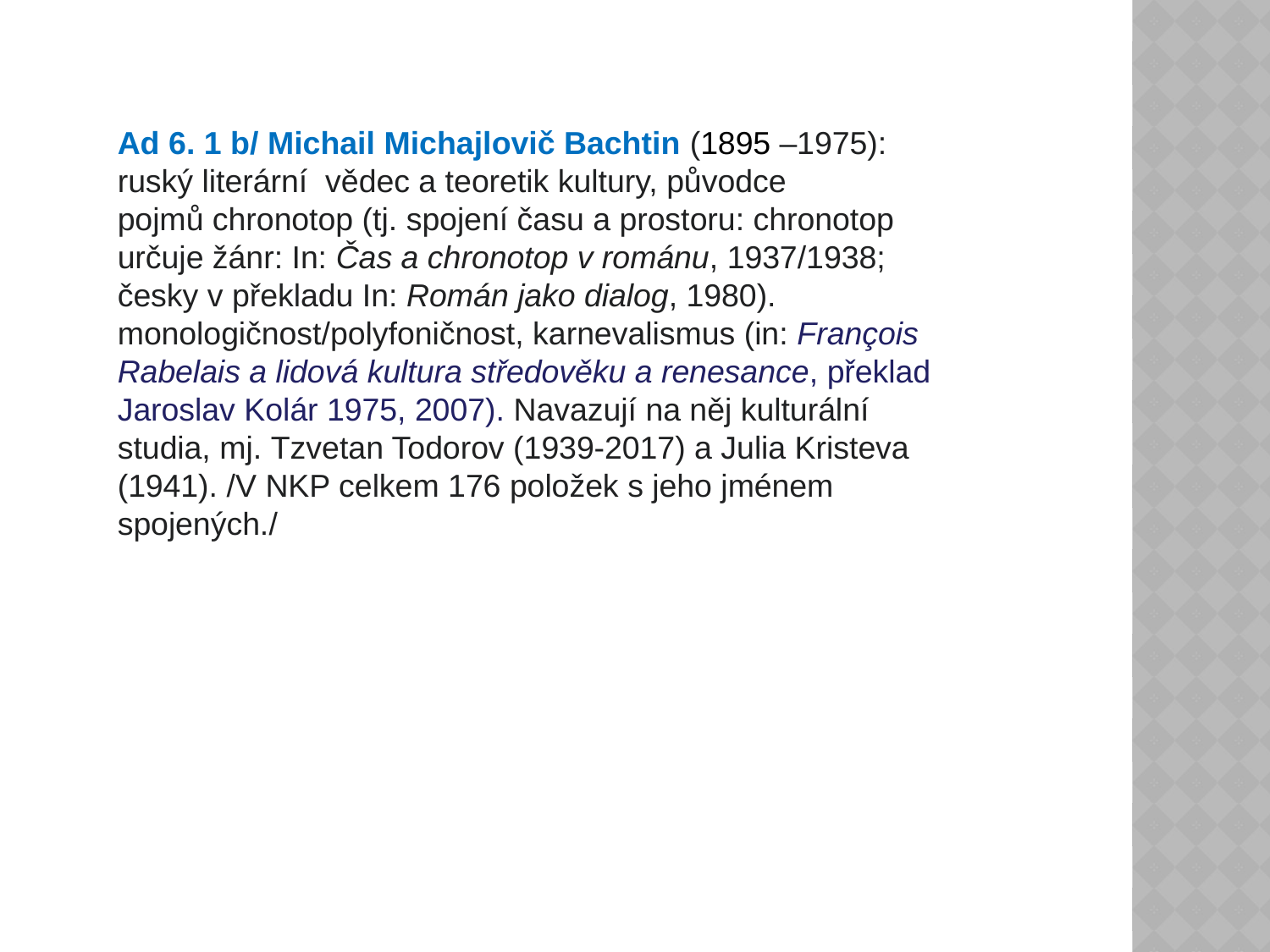

Ad 6. 1 b/ Michail Michajlovič Bachtin (1895 –1975): ruský literární  vědec a teoretik kultury, původce pojmů chronotop (tj. spojení času a prostoru: chronotop určuje žánr: In: Čas a chronotop v románu, 1937/1938; česky v překladu In: Román jako dialog, 1980).  monologičnost/polyfoničnost, karnevalismus (in: François Rabelais a lidová kultura středověku a renesance, překlad Jaroslav Kolár 1975, 2007). Navazují na něj kulturální studia, mj. Tzvetan Todorov (1939-2017) a Julia Kristeva (1941). /V NKP celkem 176 položek s jeho jménem spojených./